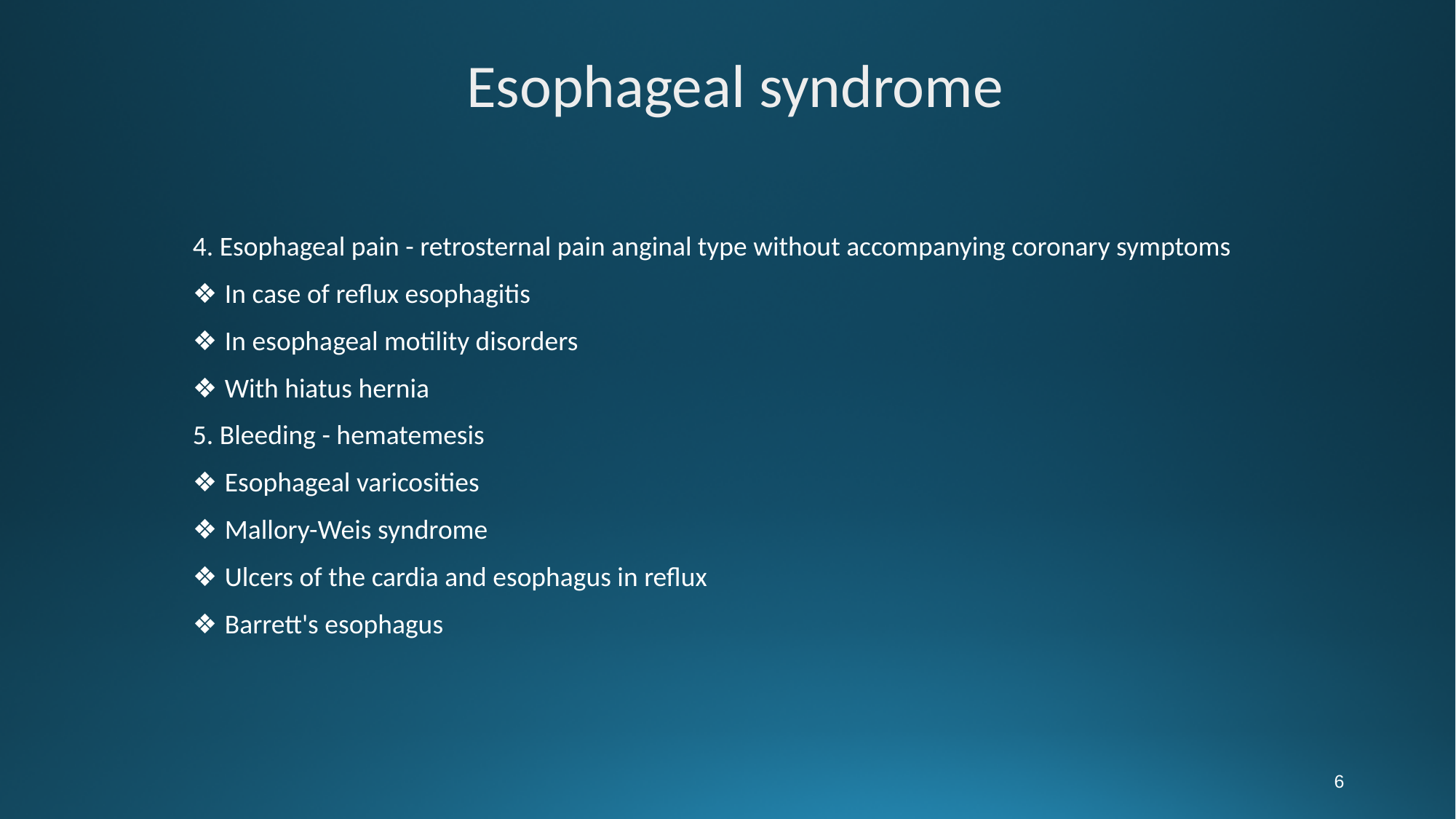

﻿ Esophageal syndrome
4. Esophageal pain - retrosternal pain anginal type without accompanying coronary symptoms
❖ In case of reflux esophagitis
❖ In esophageal motility disorders
❖ With hiatus hernia
5. Bleeding - hematemesis
❖ Esophageal varicosities
❖ Mallory-Weis syndrome
❖ Ulcers of the cardia and esophagus in reflux
❖ Barrett's esophagus
6